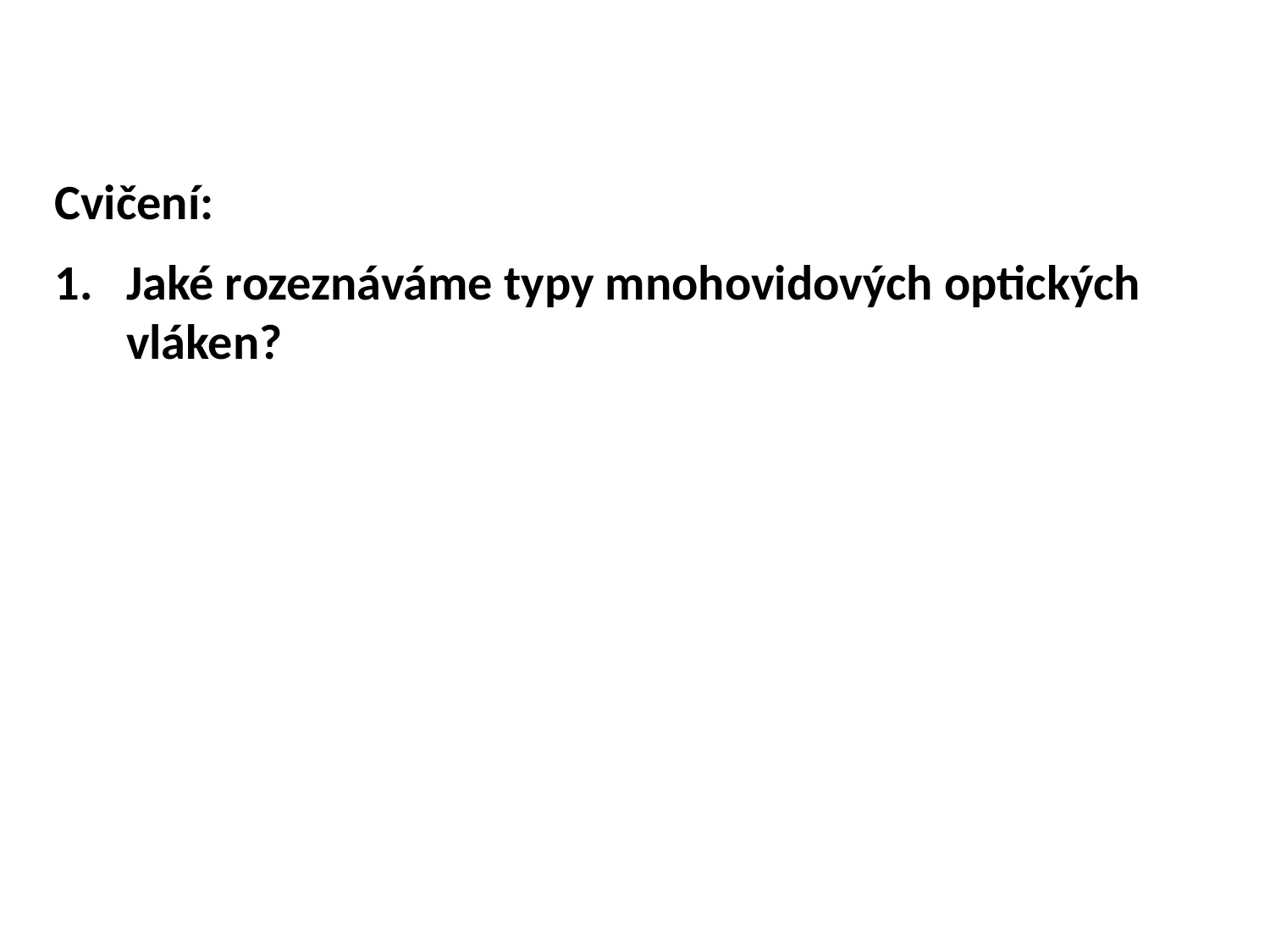

Cvičení:
Jaké rozeznáváme typy mnohovidových optických vláken?